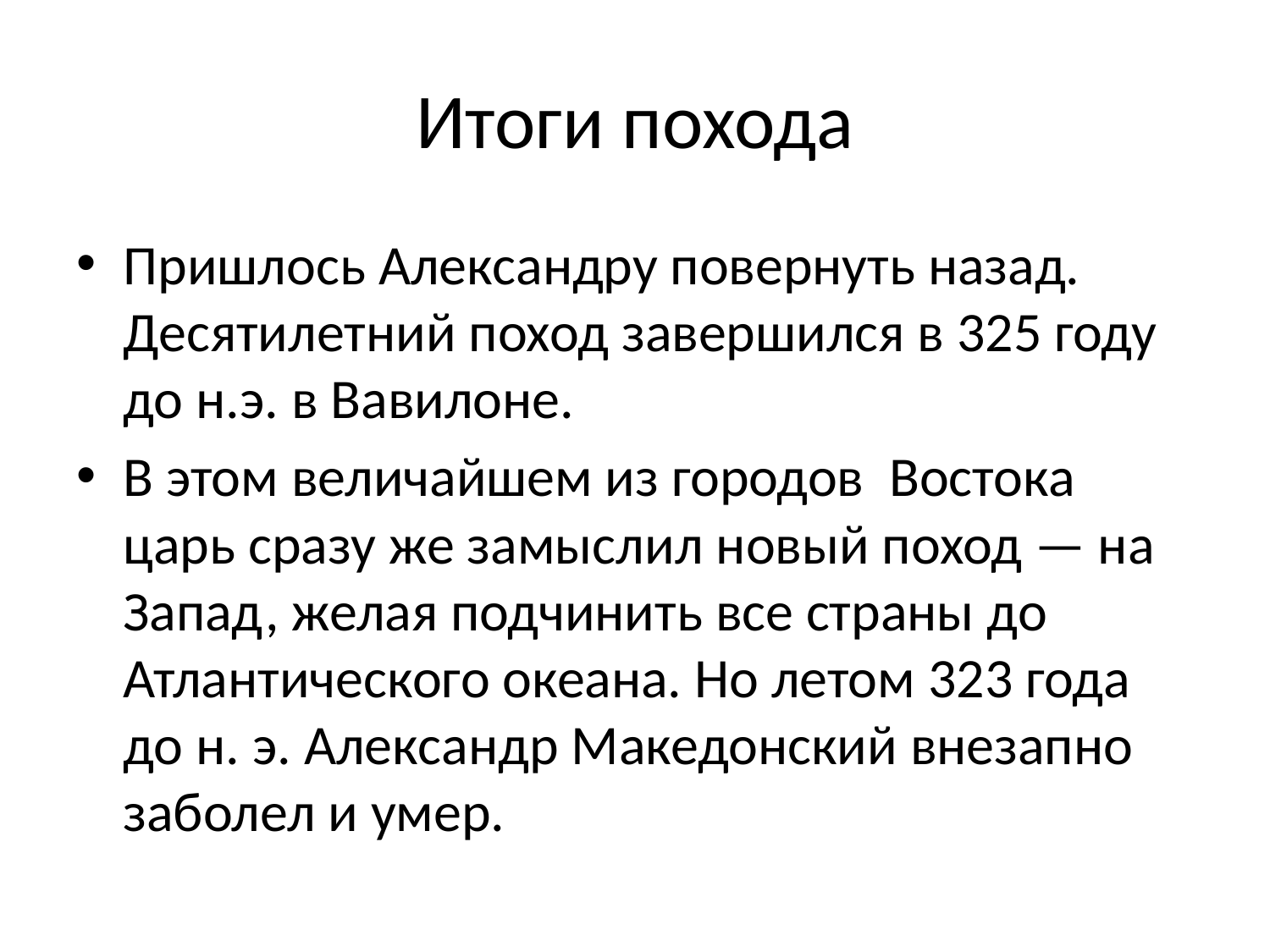

# Итоги похода
Пришлось Александру повернуть назад. Десятилетний поход завершился в 325 году до н.э. в Вавилоне.
В этом величайшем из городов  Востока царь сразу же замыслил новый поход — на Запад, желая подчинить все страны до Атлантического океана. Но летом 323 года до н. э. Александр Македонский внезапно заболел и умер.